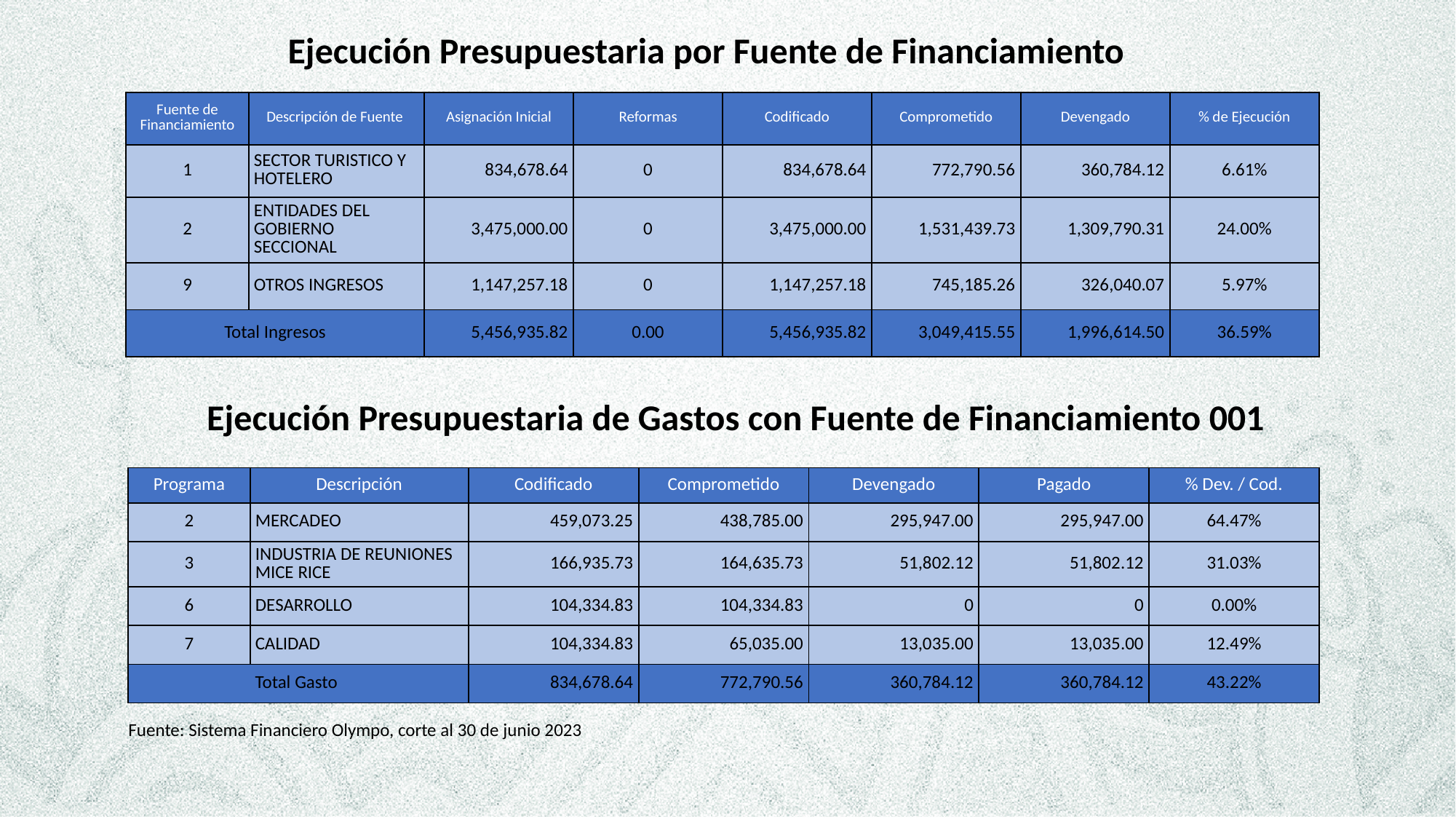

Ejecución Presupuestaria por Fuente de Financiamiento

| Fuente de Financiamiento | Descripción de Fuente | Asignación Inicial | Reformas | Codificado | Comprometido | Devengado | % de Ejecución |
| --- | --- | --- | --- | --- | --- | --- | --- |
| 1 | SECTOR TURISTICO Y HOTELERO | 834,678.64 | 0 | 834,678.64 | 772,790.56 | 360,784.12 | 6.61% |
| 2 | ENTIDADES DEL GOBIERNO SECCIONAL | 3,475,000.00 | 0 | 3,475,000.00 | 1,531,439.73 | 1,309,790.31 | 24.00% |
| 9 | OTROS INGRESOS | 1,147,257.18 | 0 | 1,147,257.18 | 745,185.26 | 326,040.07 | 5.97% |
| Total Ingresos |  | 5,456,935.82 | 0.00 | 5,456,935.82 | 3,049,415.55 | 1,996,614.50 | 36.59% |
Ejecución Presupuestaria de Gastos con Fuente de Financiamiento 001
| Programa | Descripción | Codificado | Comprometido | Devengado | Pagado | % Dev. / Cod. |
| --- | --- | --- | --- | --- | --- | --- |
| 2 | MERCADEO | 459,073.25 | 438,785.00 | 295,947.00 | 295,947.00 | 64.47% |
| 3 | INDUSTRIA DE REUNIONES MICE RICE | 166,935.73 | 164,635.73 | 51,802.12 | 51,802.12 | 31.03% |
| 6 | DESARROLLO | 104,334.83 | 104,334.83 | 0 | 0 | 0.00% |
| 7 | CALIDAD | 104,334.83 | 65,035.00 | 13,035.00 | 13,035.00 | 12.49% |
| Total Gasto |  | 834,678.64 | 772,790.56 | 360,784.12 | 360,784.12 | 43.22% |
Fuente: Sistema Financiero Olympo, corte al 30 de junio 2023